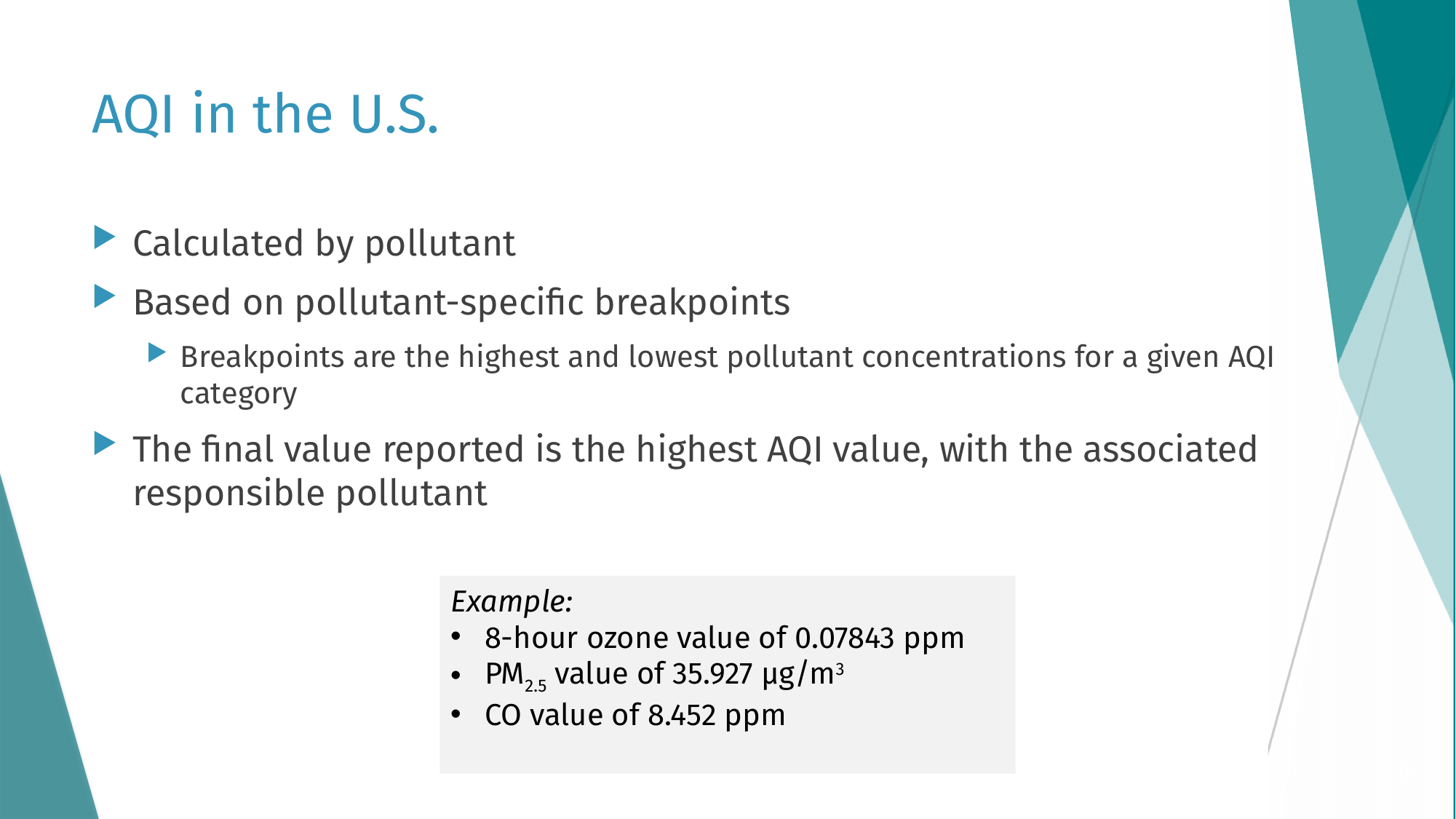

# AQI in the U.S.
Calculated by pollutant
Based on pollutant-specific breakpoints
Breakpoints are the highest and lowest pollutant concentrations for a given AQI category
The final value reported is the highest AQI value, with the associated responsible pollutant

Example:
8-hour ozone value of 0.07843 ppm
PM2.5 value of 35.927 µg/m3
CO value of 8.452 ppm

12